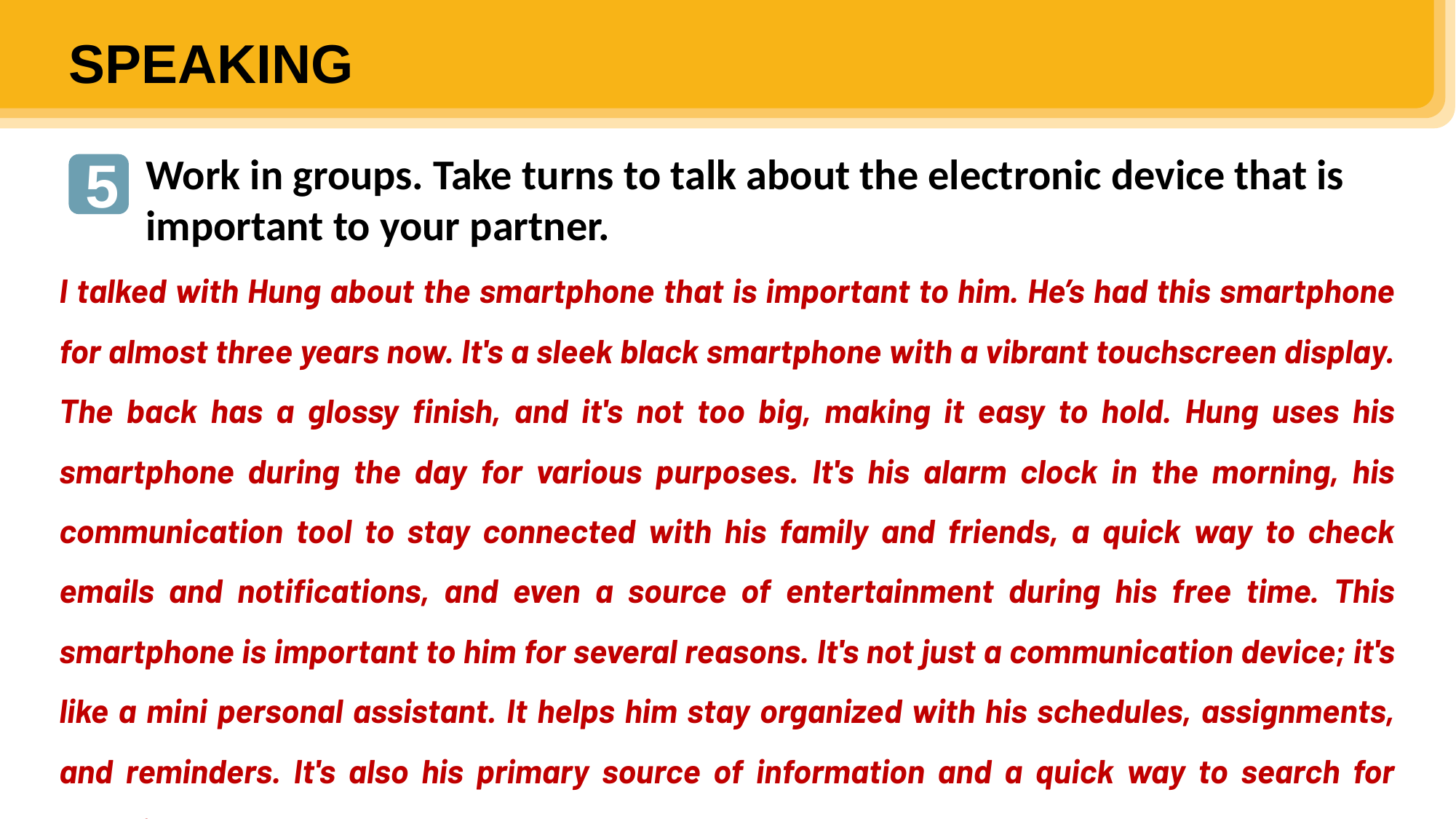

SPEAKING
5
Work in groups. Take turns to talk about the electronic device that is important to your partner.

I talked with Hung about the smartphone that is important to him. He’s had this smartphone for almost three years now. It's a sleek black smartphone with a vibrant touchscreen display. The back has a glossy finish, and it's not too big, making it easy to hold. Hung uses his smartphone during the day for various purposes. It's his alarm clock in the morning, his communication tool to stay connected with his family and friends, a quick way to check emails and notifications, and even a source of entertainment during his free time. This smartphone is important to him for several reasons. It's not just a communication device; it's like a mini personal assistant. It helps him stay organized with his schedules, assignments, and reminders. It's also his primary source of information and a quick way to search for anything he needs to know.